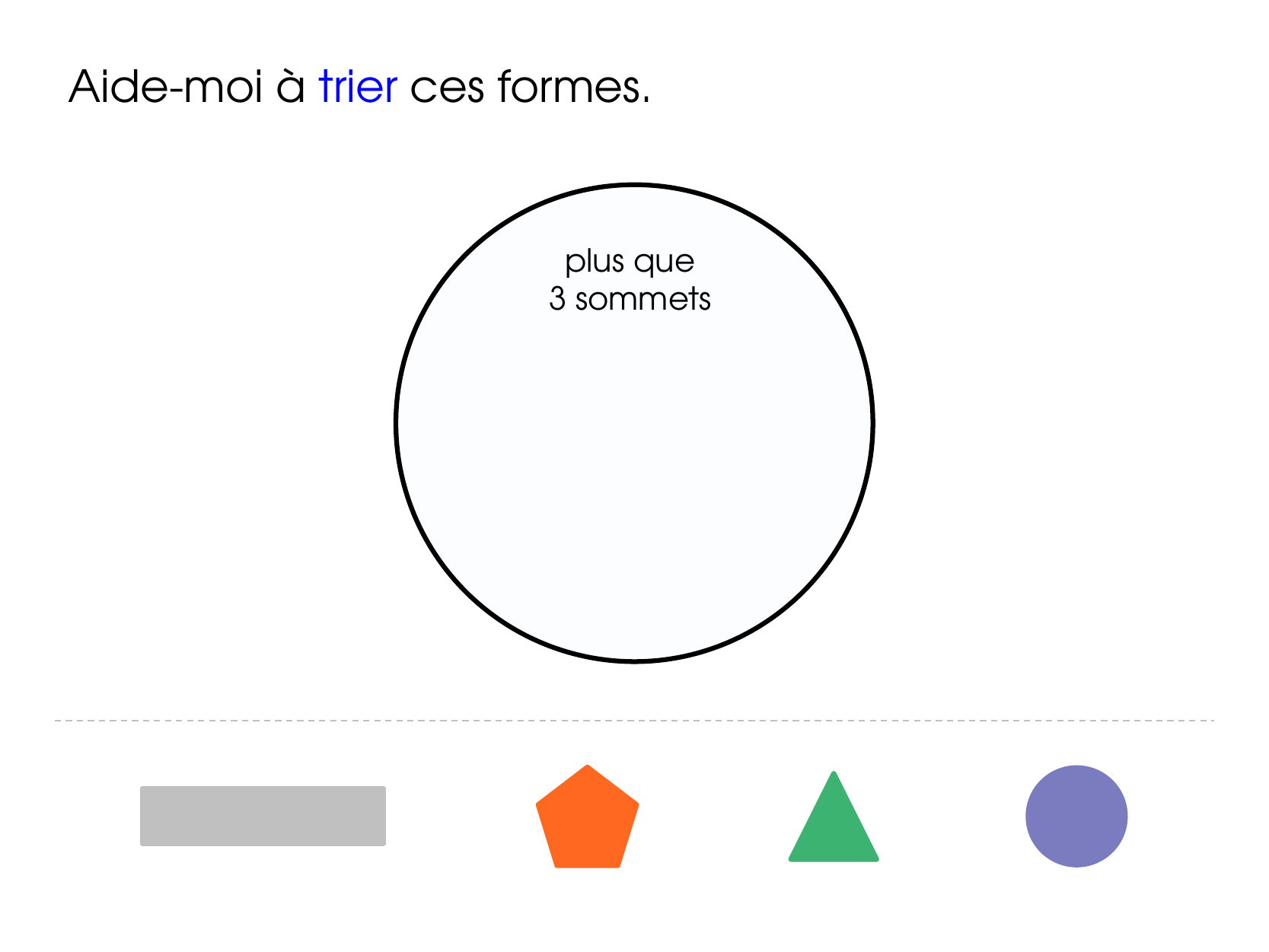

Aide-moi à trier ces formes.

plus que
3 sommets